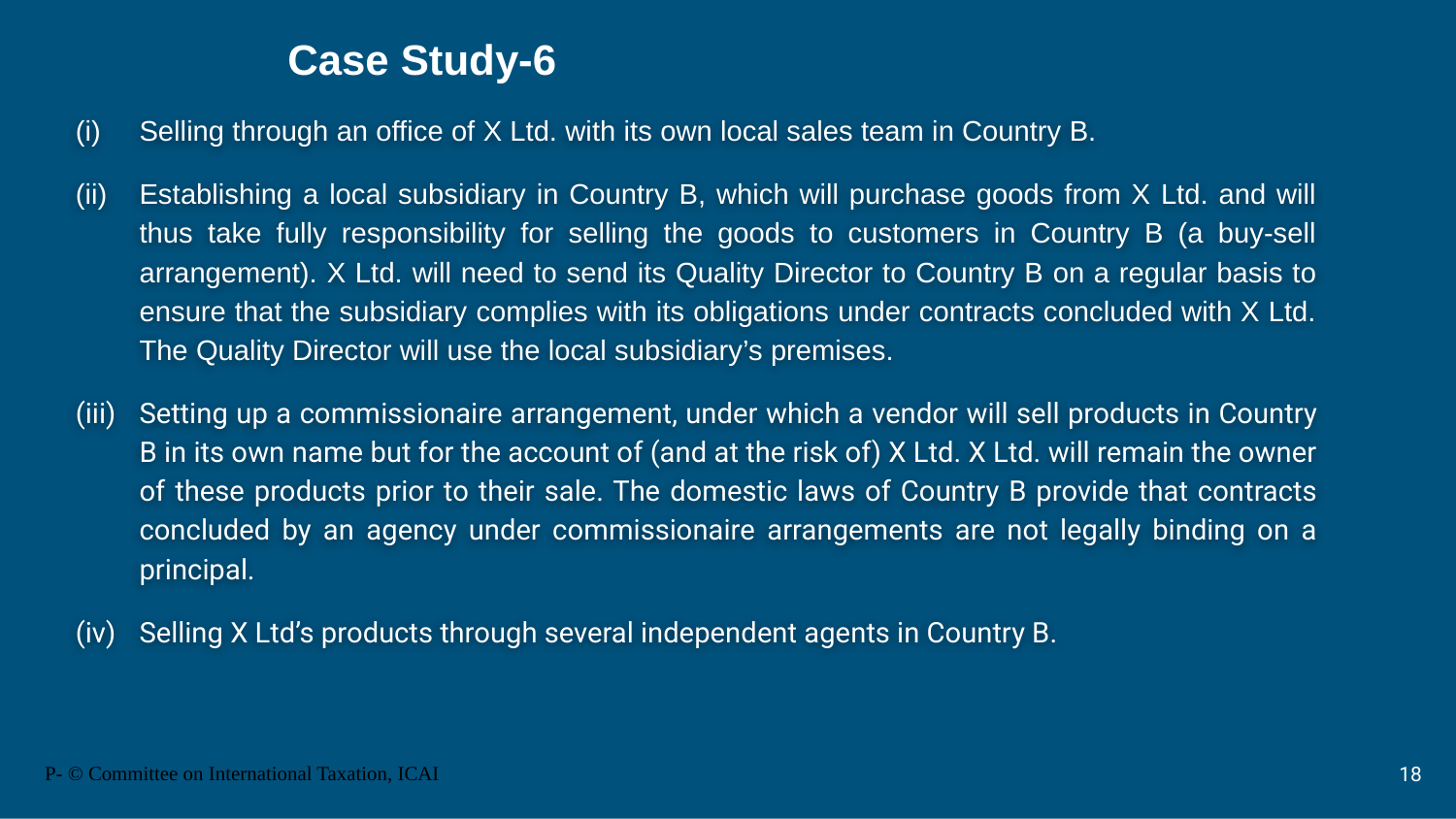

# Case Study-6
Selling through an office of X Ltd. with its own local sales team in Country B.
Establishing a local subsidiary in Country B, which will purchase goods from X Ltd. and will thus take fully responsibility for selling the goods to customers in Country B (a buy-sell arrangement). X Ltd. will need to send its Quality Director to Country B on a regular basis to ensure that the subsidiary complies with its obligations under contracts concluded with X Ltd. The Quality Director will use the local subsidiary’s premises.
Setting up a commissionaire arrangement, under which a vendor will sell products in Country B in its own name but for the account of (and at the risk of) X Ltd. X Ltd. will remain the owner of these products prior to their sale. The domestic laws of Country B provide that contracts concluded by an agency under commissionaire arrangements are not legally binding on a principal.
Selling X Ltd’s products through several independent agents in Country B.

18
P- © Committee on International Taxation, ICAI